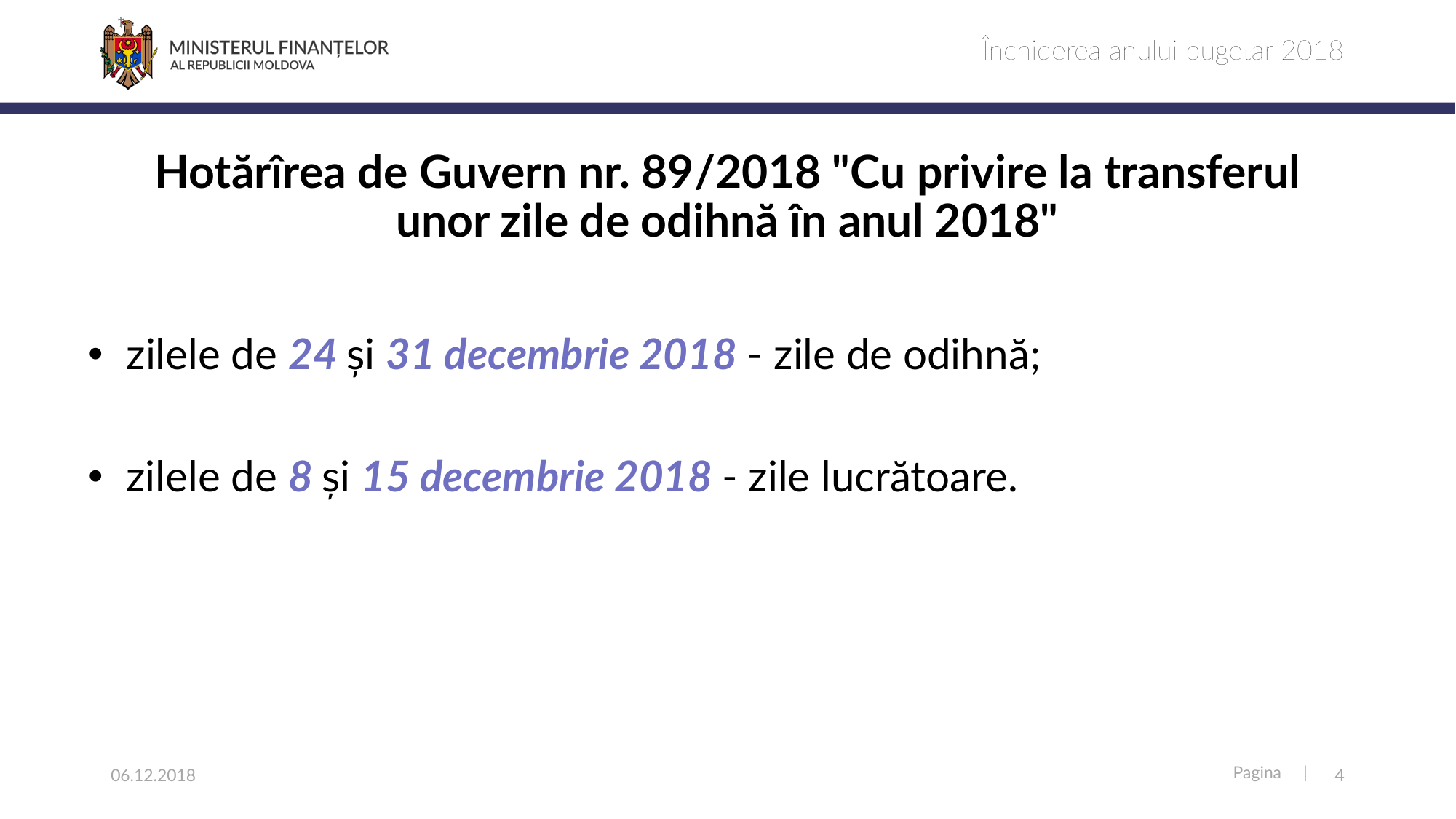

Închiderea anului bugetar 2018

# Hotărîrea de Guvern nr. 89/2018 "Cu privire la transferul unor zile de odihnă în anul 2018"
 zilele de 24 și 31 decembrie 2018 - zile de odihnă;

 zilele de 8 și 15 decembrie 2018 - zile lucrătoare.
06.12.2018
4